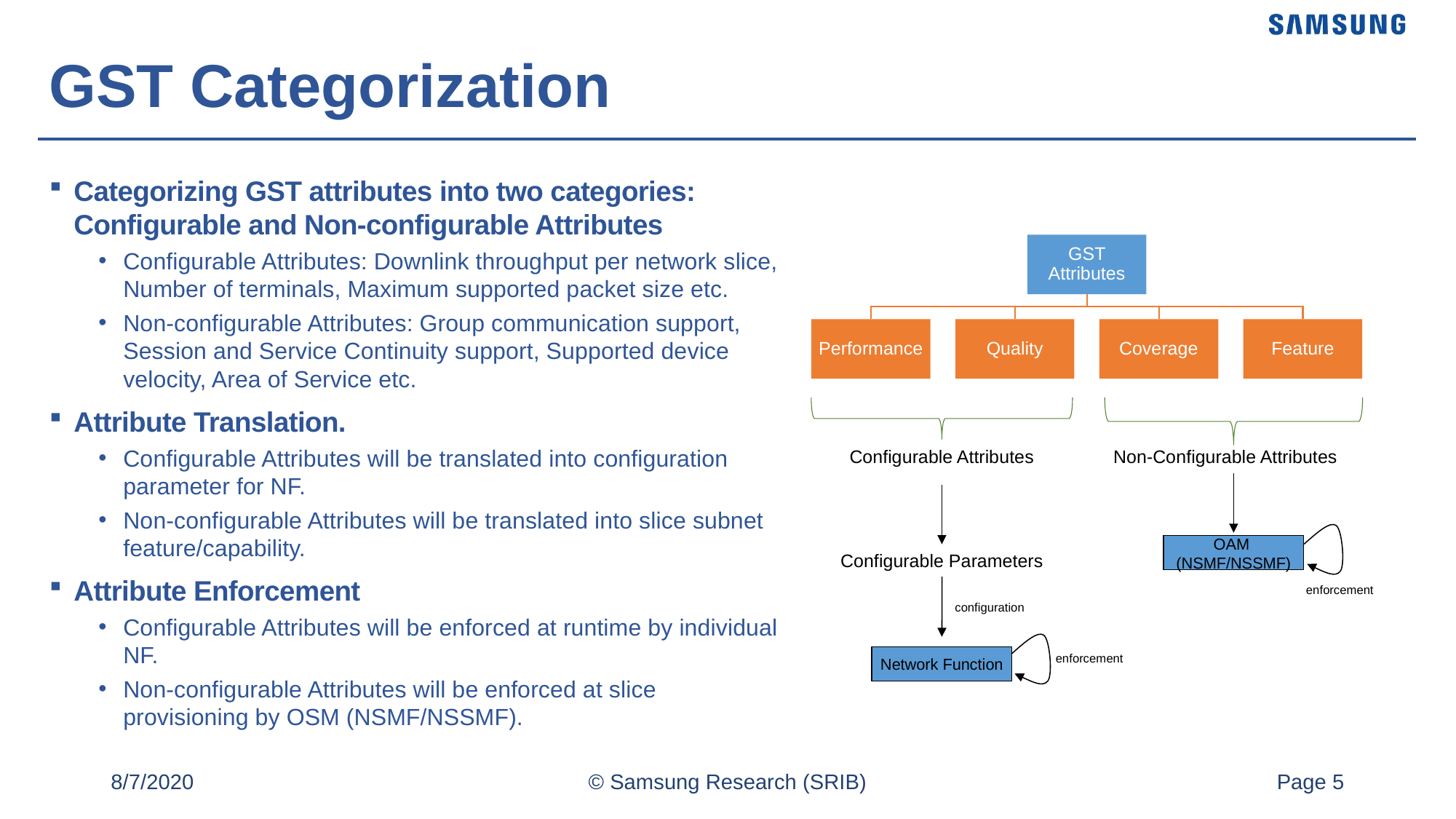

# GST Categorization
GST Attributes
Performance
Quality
Coverage
Feature
Categorizing GST attributes into two categories: Configurable and Non-configurable Attributes
Configurable Attributes: Downlink throughput per network slice, Number of terminals, Maximum supported packet size etc.
Non-configurable Attributes: Group communication support, Session and Service Continuity support, Supported device velocity, Area of Service etc.
Attribute Translation.
Configurable Attributes will be translated into configuration parameter for NF.
Non-configurable Attributes will be translated into slice subnet feature/capability.
Attribute Enforcement
Configurable Attributes will be enforced at runtime by individual NF.
Non-configurable Attributes will be enforced at slice provisioning by OSM (NSMF/NSSMF).

Configurable Attributes
Non-Configurable Attributes

OAM
(NSMF/NSSMF)
Configurable Parameters
enforcement
configuration

enforcement
Network Function
8/7/2020
© Samsung Research (SRIB)
 Page 5